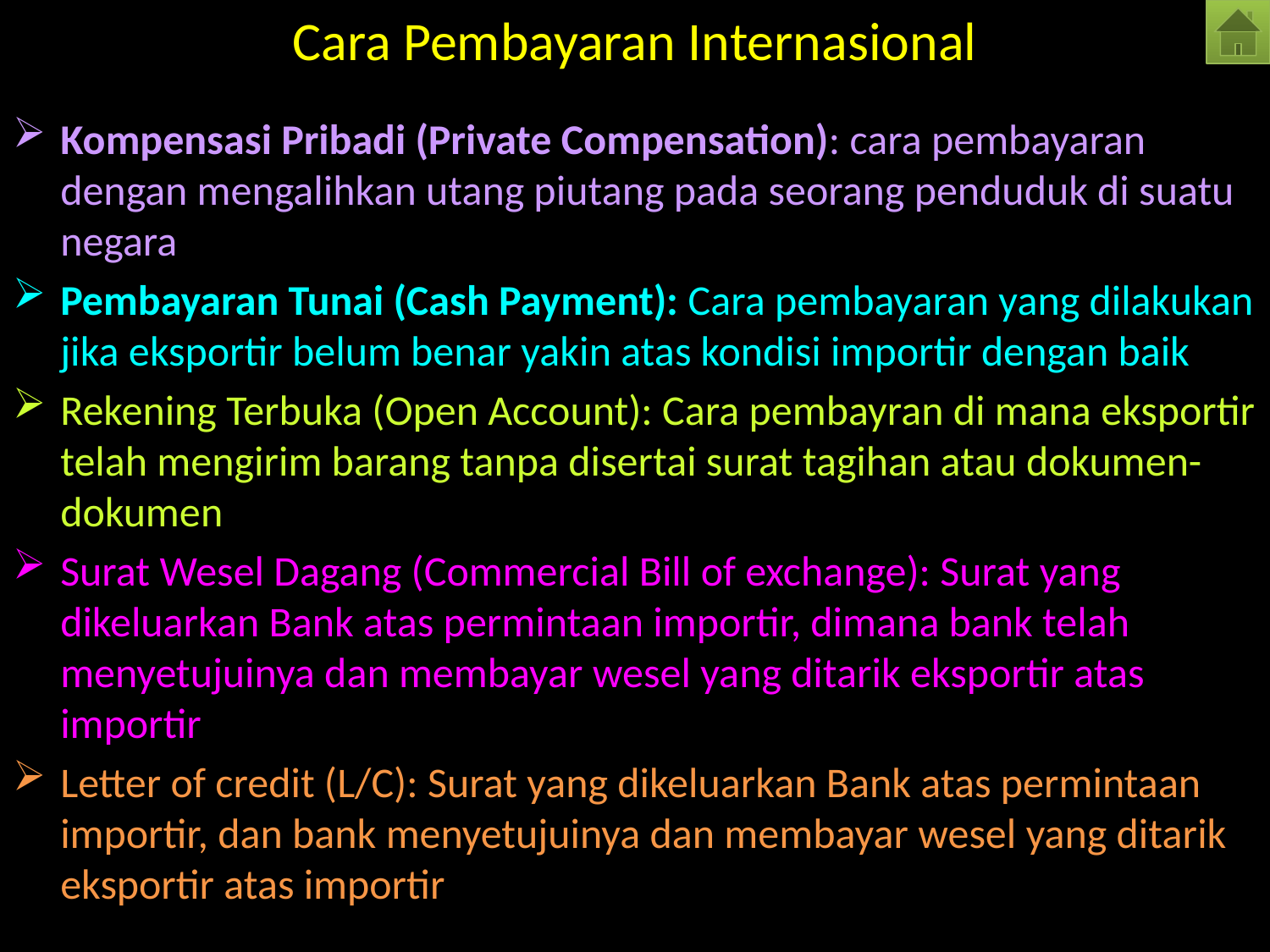

# Cara Pembayaran Internasional

Kompensasi Pribadi (Private Compensation): cara pembayaran dengan mengalihkan utang piutang pada seorang penduduk di suatu negara
Pembayaran Tunai (Cash Payment): Cara pembayaran yang dilakukan jika eksportir belum benar yakin atas kondisi importir dengan baik
Rekening Terbuka (Open Account): Cara pembayran di mana eksportir telah mengirim barang tanpa disertai surat tagihan atau dokumen-dokumen
Surat Wesel Dagang (Commercial Bill of exchange): Surat yang dikeluarkan Bank atas permintaan importir, dimana bank telah menyetujuinya dan membayar wesel yang ditarik eksportir atas importir
Letter of credit (L/C): Surat yang dikeluarkan Bank atas permintaan importir, dan bank menyetujuinya dan membayar wesel yang ditarik eksportir atas importir